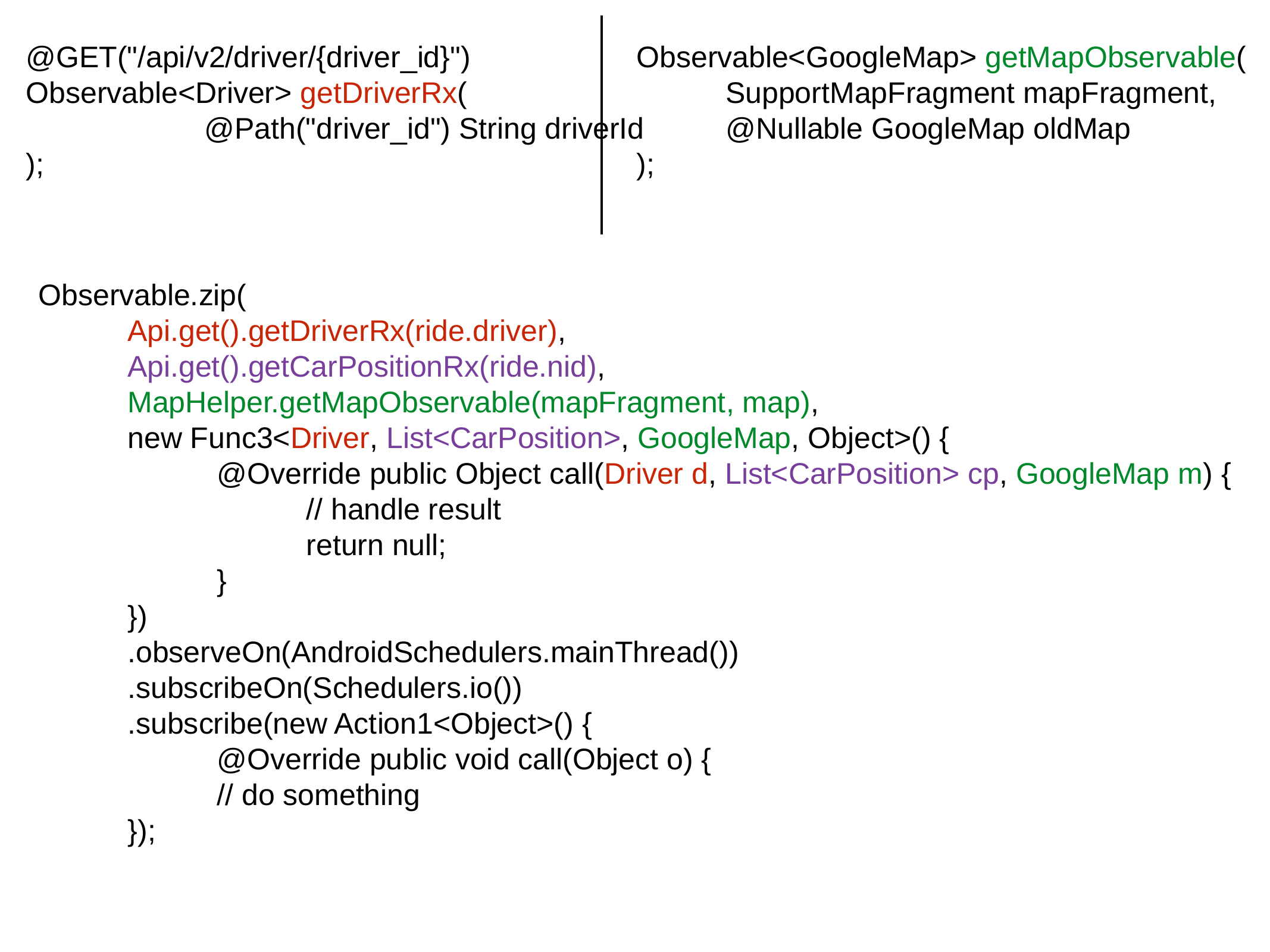

@GET("/api/v2/driver/{driver_id}")
	Observable<Driver> getDriverRx(
			@Path("driver_id") String driverId
	);
Observable<GoogleMap> getMapObservable(
	SupportMapFragment mapFragment,
	@Nullable GoogleMap oldMap
);
Observable.zip(
	Api.get().getDriverRx(ride.driver),
	Api.get().getCarPositionRx(ride.nid),
	MapHelper.getMapObservable(mapFragment, map),
	new Func3<Driver, List<CarPosition>, GoogleMap, Object>() {
		@Override public Object call(Driver d, List<CarPosition> cp, GoogleMap m) {
			// handle result
			return null;
		}
	})
	.observeOn(AndroidSchedulers.mainThread())
	.subscribeOn(Schedulers.io())
	.subscribe(new Action1<Object>() {
		@Override public void call(Object o) {
// do something
	});